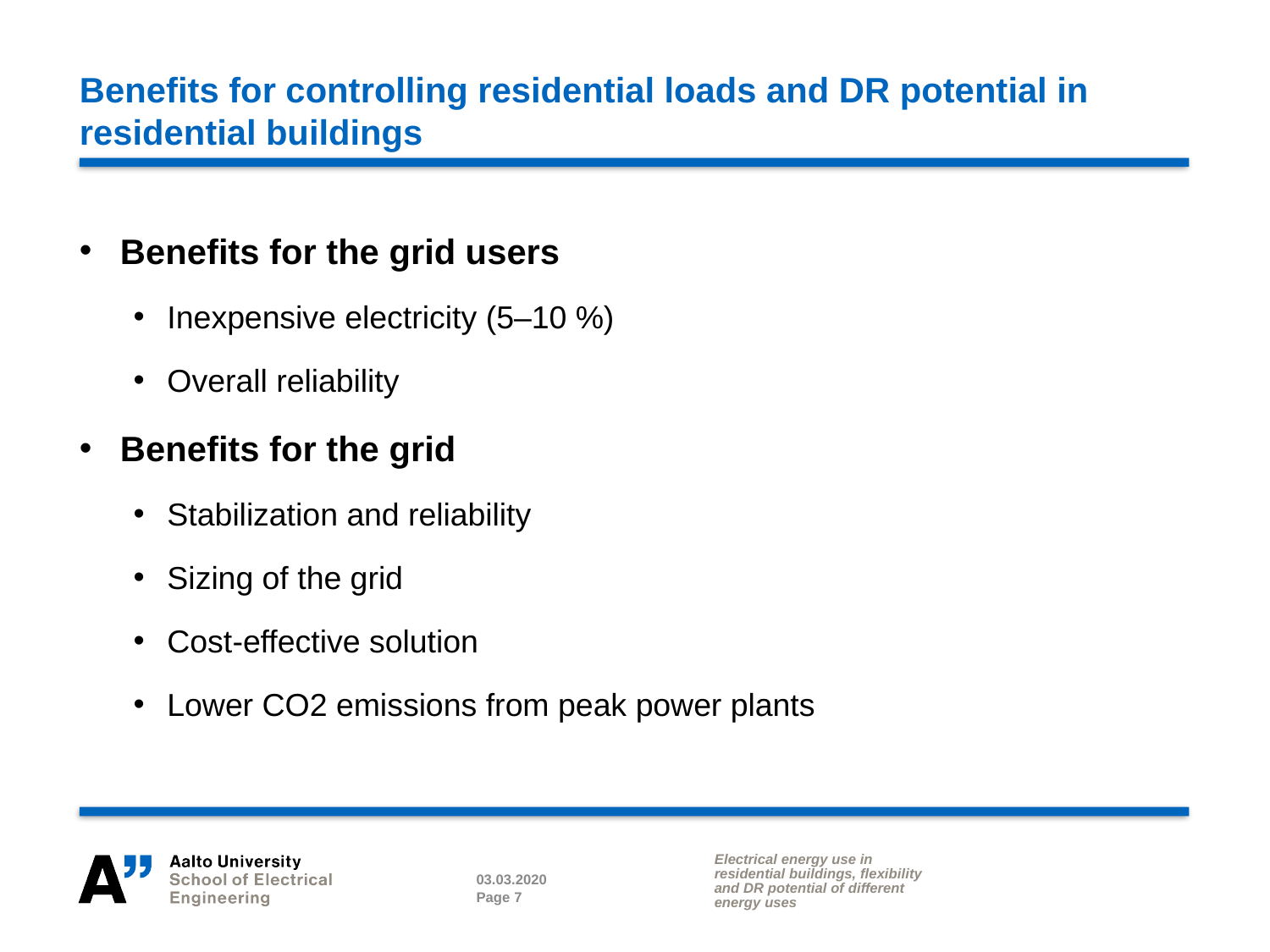

# Benefits for controlling residential loads and DR potential in residential buildings
Benefits for the grid users
Inexpensive electricity (5–10 %)
Overall reliability
Benefits for the grid
Stabilization and reliability
Sizing of the grid
Cost-effective solution
Lower CO2 emissions from peak power plants
Electrical energy use in residential buildings, flexibility and DR potential of different energy uses

03.03.2020
Page 7